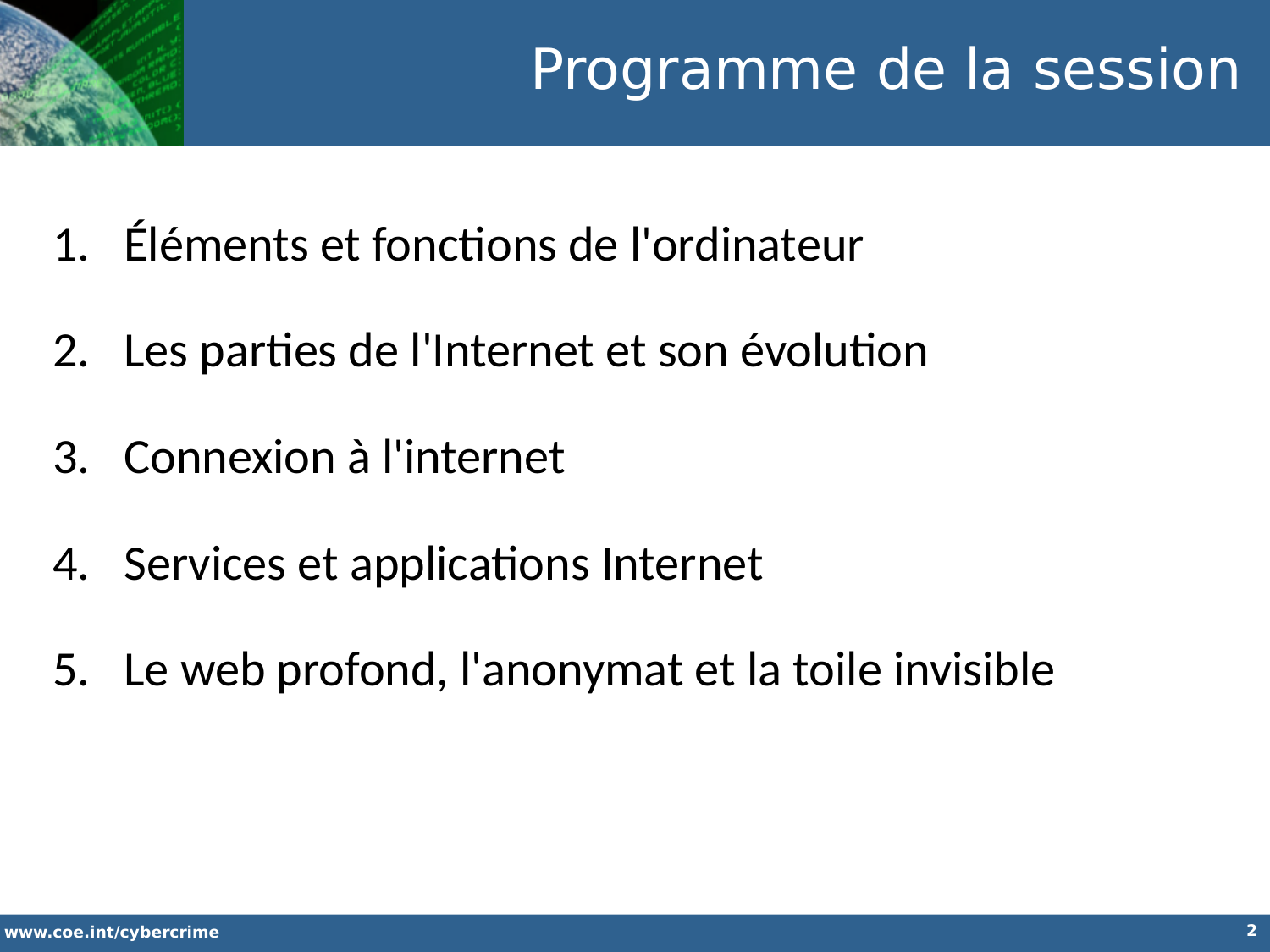

Programme de la session
Éléments et fonctions de l'ordinateur
Les parties de l'Internet et son évolution
Connexion à l'internet
Services et applications Internet
Le web profond, l'anonymat et la toile invisible